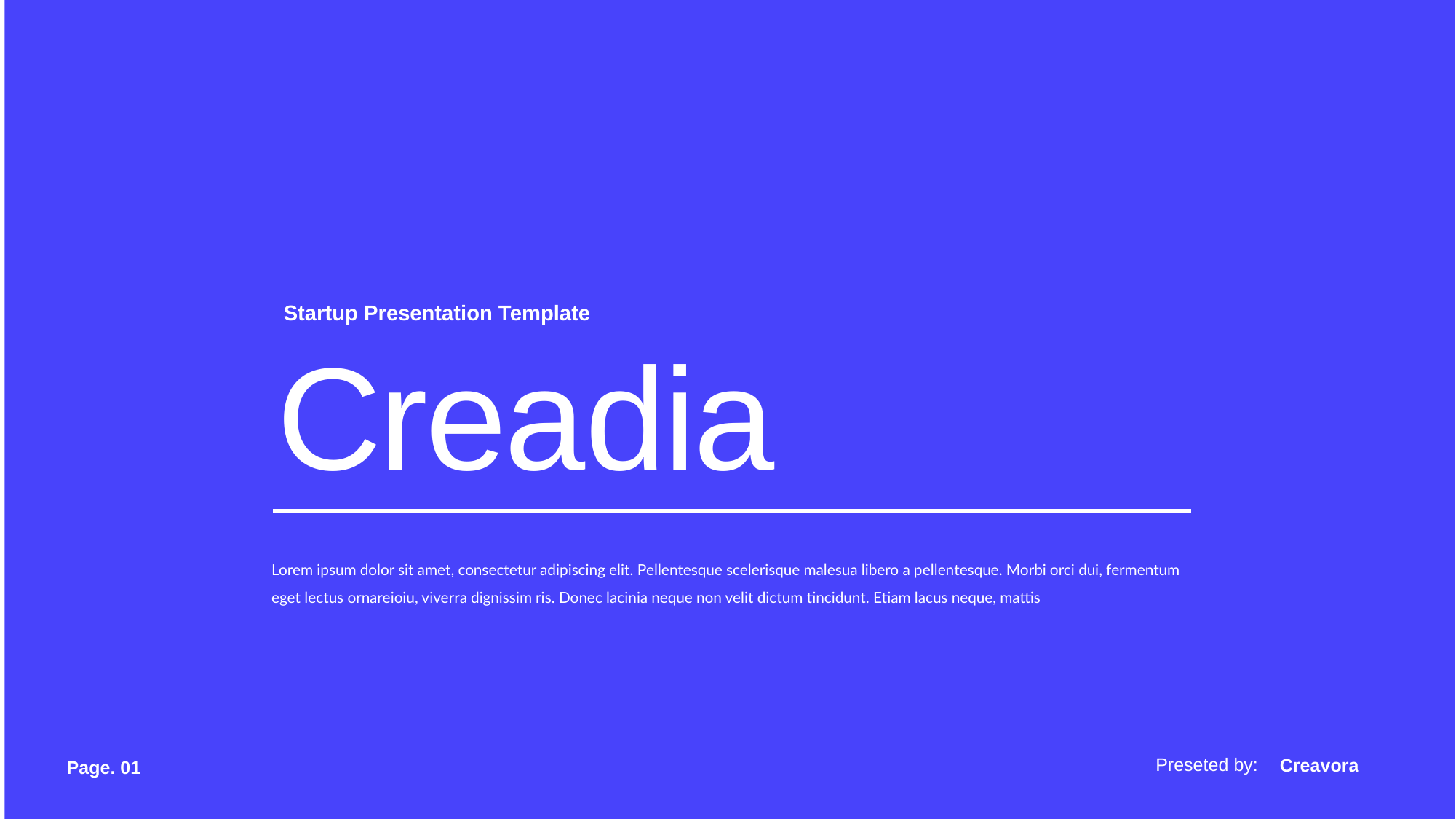

Startup Presentation Template
Creadia
Lorem ipsum dolor sit amet, consectetur adipiscing elit. Pellentesque scelerisque malesua libero a pellentesque. Morbi orci dui, fermentum eget lectus ornareioiu, viverra dignissim ris. Donec lacinia neque non velit dictum tincidunt. Etiam lacus neque, mattis
Preseted by:
Creavora
Page. 01